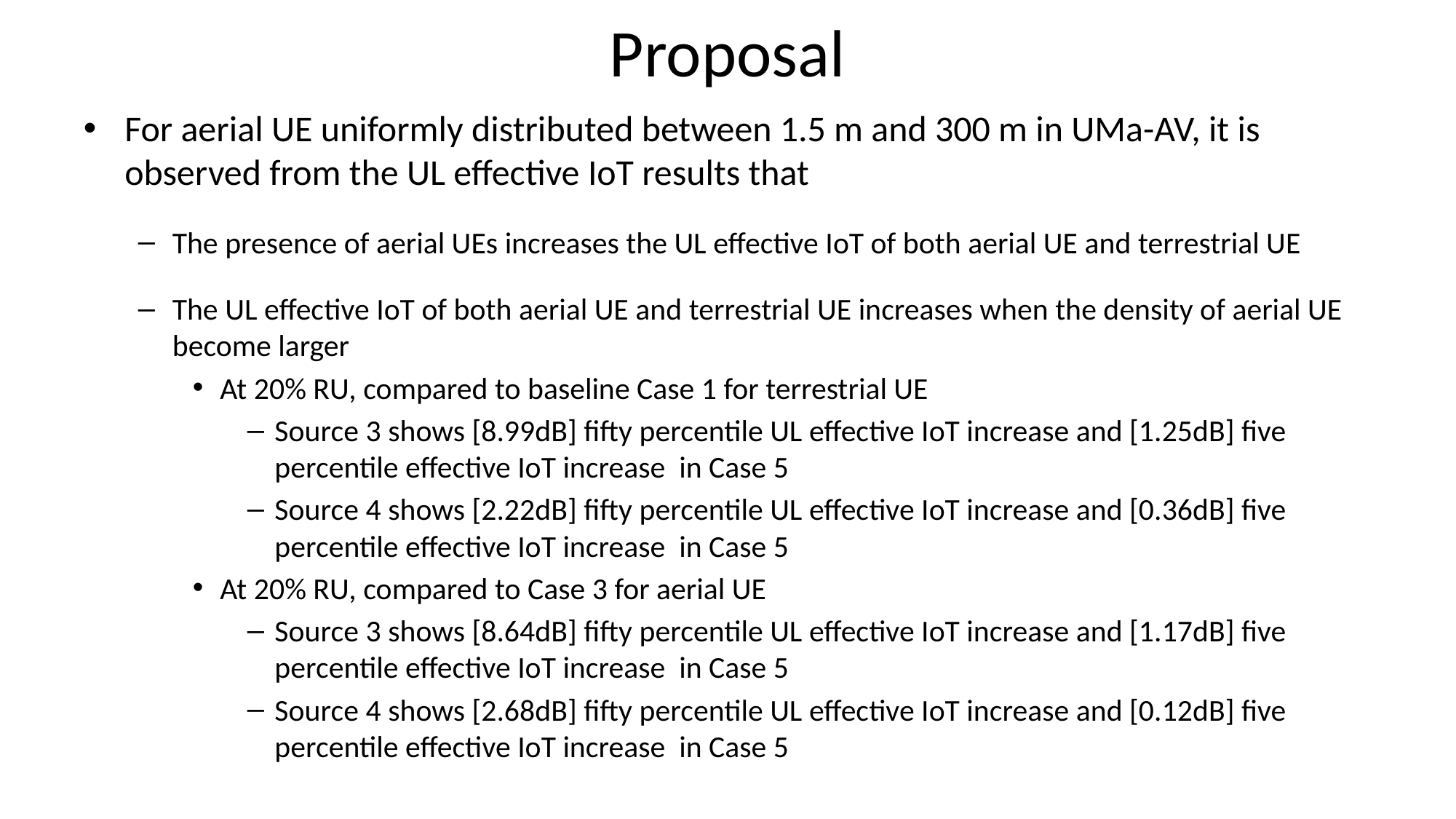

# Proposal
For aerial UE uniformly distributed between 1.5 m and 300 m in UMa-AV, it is observed from the UL effective IoT results that
The presence of aerial UEs increases the UL effective IoT of both aerial UE and terrestrial UE
The UL effective IoT of both aerial UE and terrestrial UE increases when the density of aerial UE become larger
At 20% RU, compared to baseline Case 1 for terrestrial UE
Source 3 shows [8.99dB] fifty percentile UL effective IoT increase and [1.25dB] five percentile effective IoT increase  in Case 5
Source 4 shows [2.22dB] fifty percentile UL effective IoT increase and [0.36dB] five percentile effective IoT increase  in Case 5
At 20% RU, compared to Case 3 for aerial UE
Source 3 shows [8.64dB] fifty percentile UL effective IoT increase and [1.17dB] five percentile effective IoT increase  in Case 5
Source 4 shows [2.68dB] fifty percentile UL effective IoT increase and [0.12dB] five percentile effective IoT increase  in Case 5